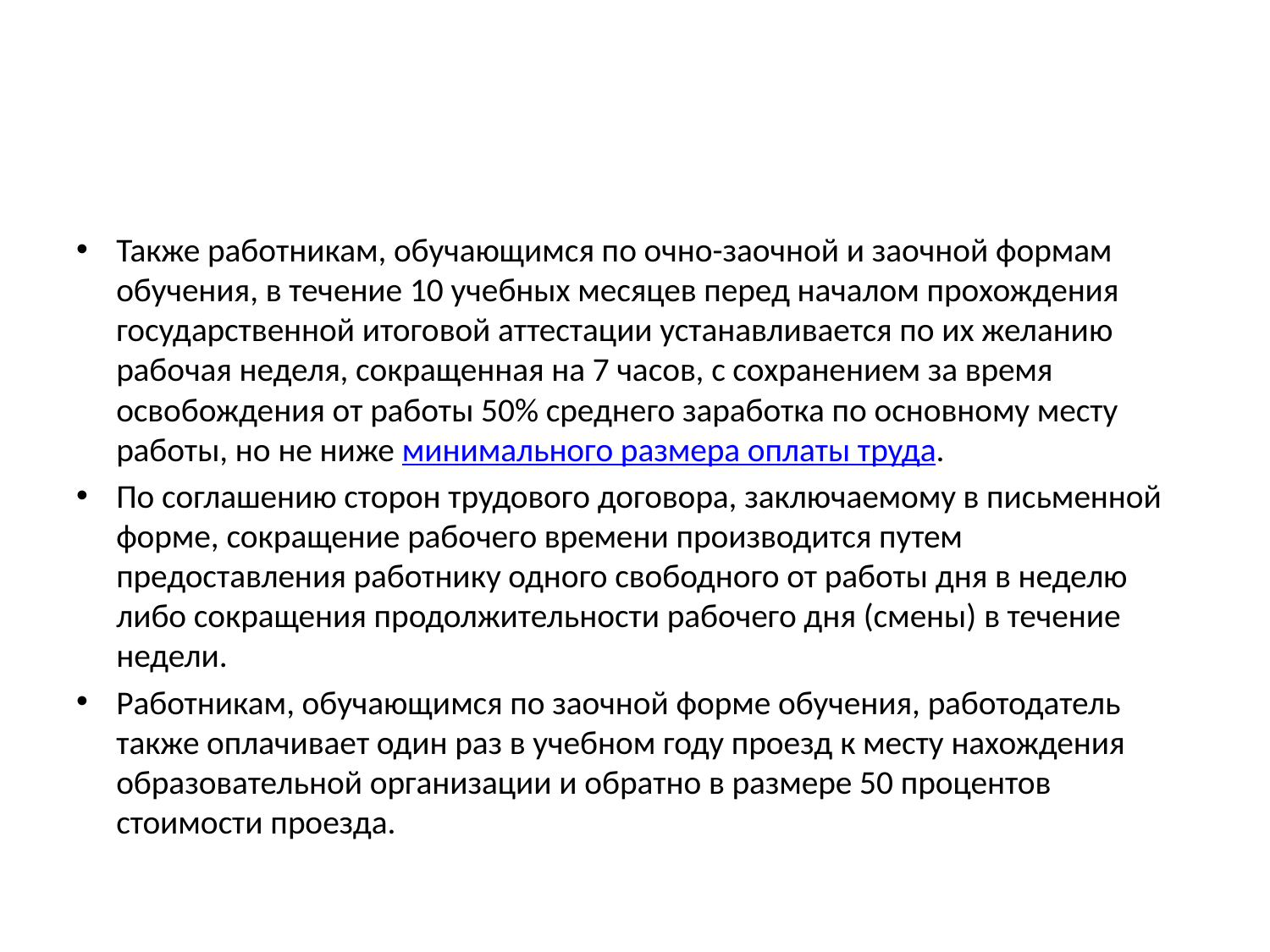

#
Также работникам, обучающимся по очно-заочной и заочной формам обучения, в течение 10 учебных месяцев перед началом прохождения государственной итоговой аттестации устанавливается по их желанию рабочая неделя, сокращенная на 7 часов, с сохранением за время освобождения от работы 50% среднего заработка по основному месту работы, но не ниже минимального размера оплаты труда.
По соглашению сторон трудового договора, заключаемому в письменной форме, сокращение рабочего времени производится путем предоставления работнику одного свободного от работы дня в неделю либо сокращения продолжительности рабочего дня (смены) в течение недели.
Работникам, обучающимся по заочной форме обучения, работодатель также оплачивает один раз в учебном году проезд к месту нахождения образовательной организации и обратно в размере 50 процентов стоимости проезда.